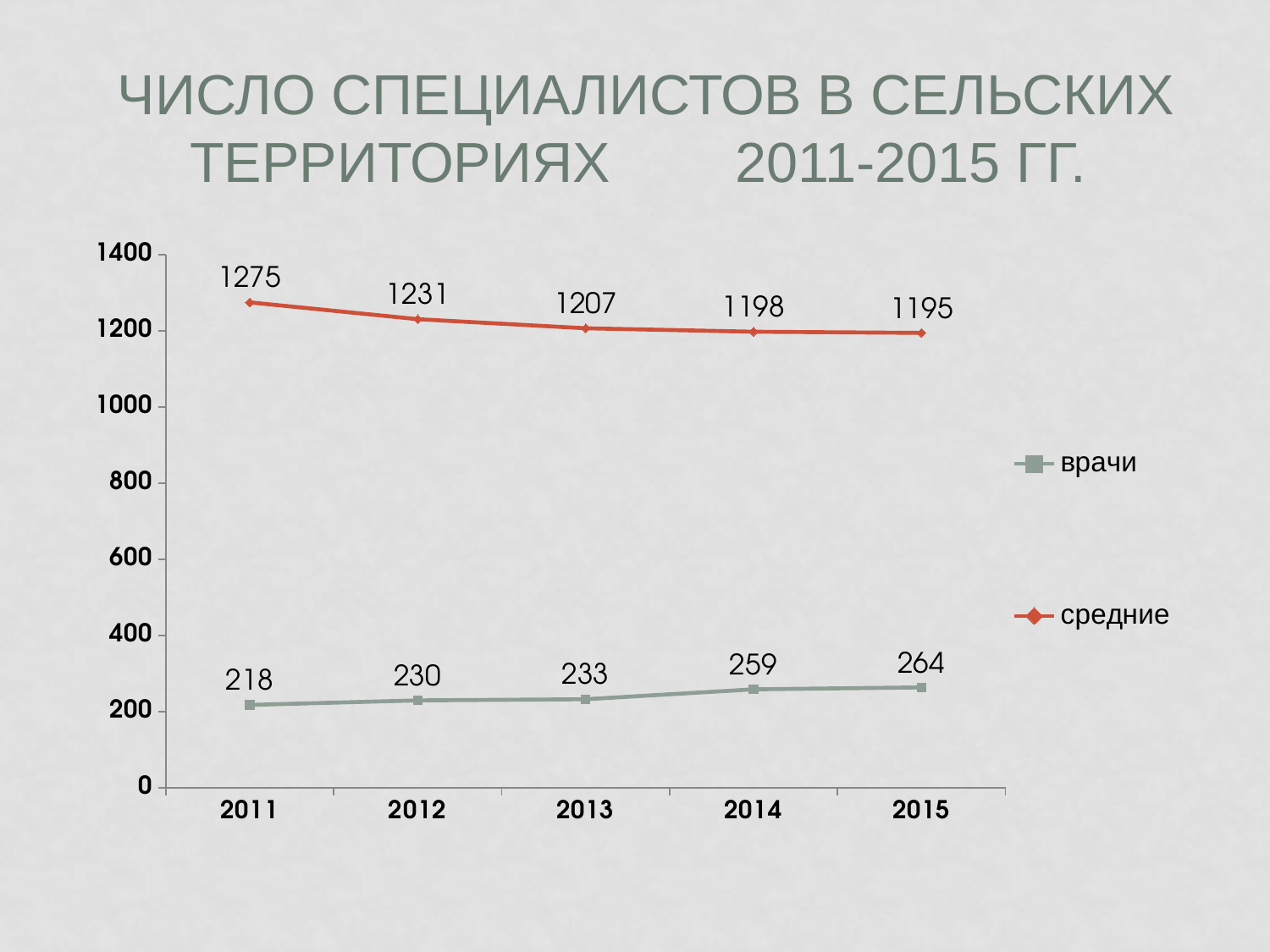

# Число специалистов в сельских территориях        2011-2015 гг.

### Chart

| Category | врачи | средние |
|---|---|---|
| 2011 | 218.0 | 1275.0 |
| 2012 | 230.0 | 1231.0 |
| 2013 | 233.0 | 1207.0 |
| 2014 | 259.0 | 1198.0 |
| 2015 | 264.0 | 1195.0 |